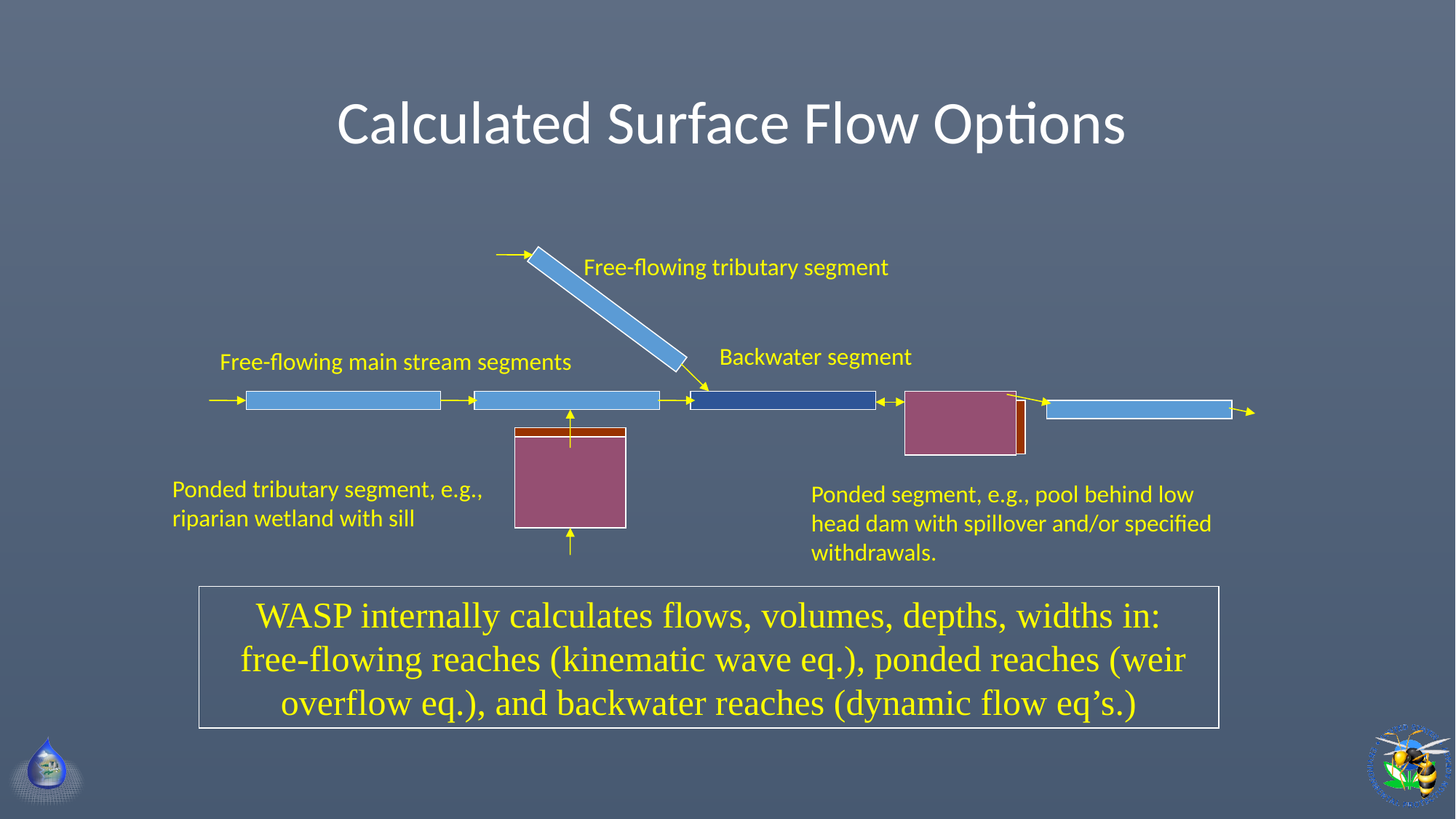

# Calculated Surface Flow Options
Free-flowing tributary segment

Backwater segment
Free-flowing main stream segments
Ponded tributary segment, e.g., riparian wetland with sill
Ponded segment, e.g., pool behind low head dam with spillover and/or specified withdrawals.
WASP internally calculates flows, volumes, depths, widths in:
 free-flowing reaches (kinematic wave eq.), ponded reaches (weir overflow eq.), and backwater reaches (dynamic flow eq’s.)